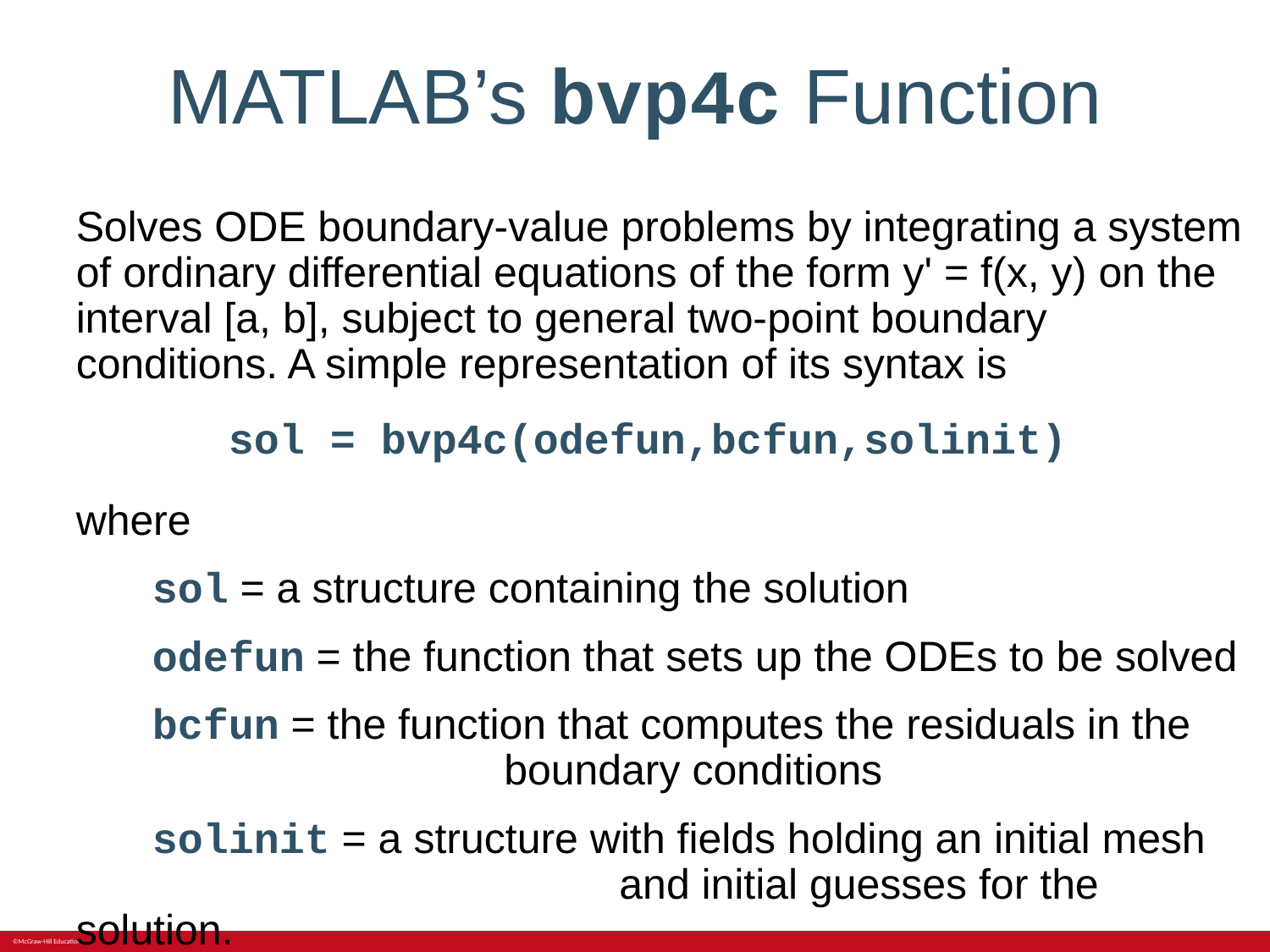

# MATLAB’s bvp4c Function
Solves ODE boundary-value problems by integrating a system of ordinary differential equations of the form y' = f(x, y) on the interval [a, b], subject to general two-point boundary conditions. A simple representation of its syntax is
      sol = bvp4c(odefun,bcfun,solinit)
where
   sol = a structure containing the solution
   odefun = the function that sets up the ODEs to be solved
   bcfun = the function that computes the residuals in the 				    boundary conditions
   solinit = a structure with fields holding an initial mesh 					   and initial guesses for the solution.